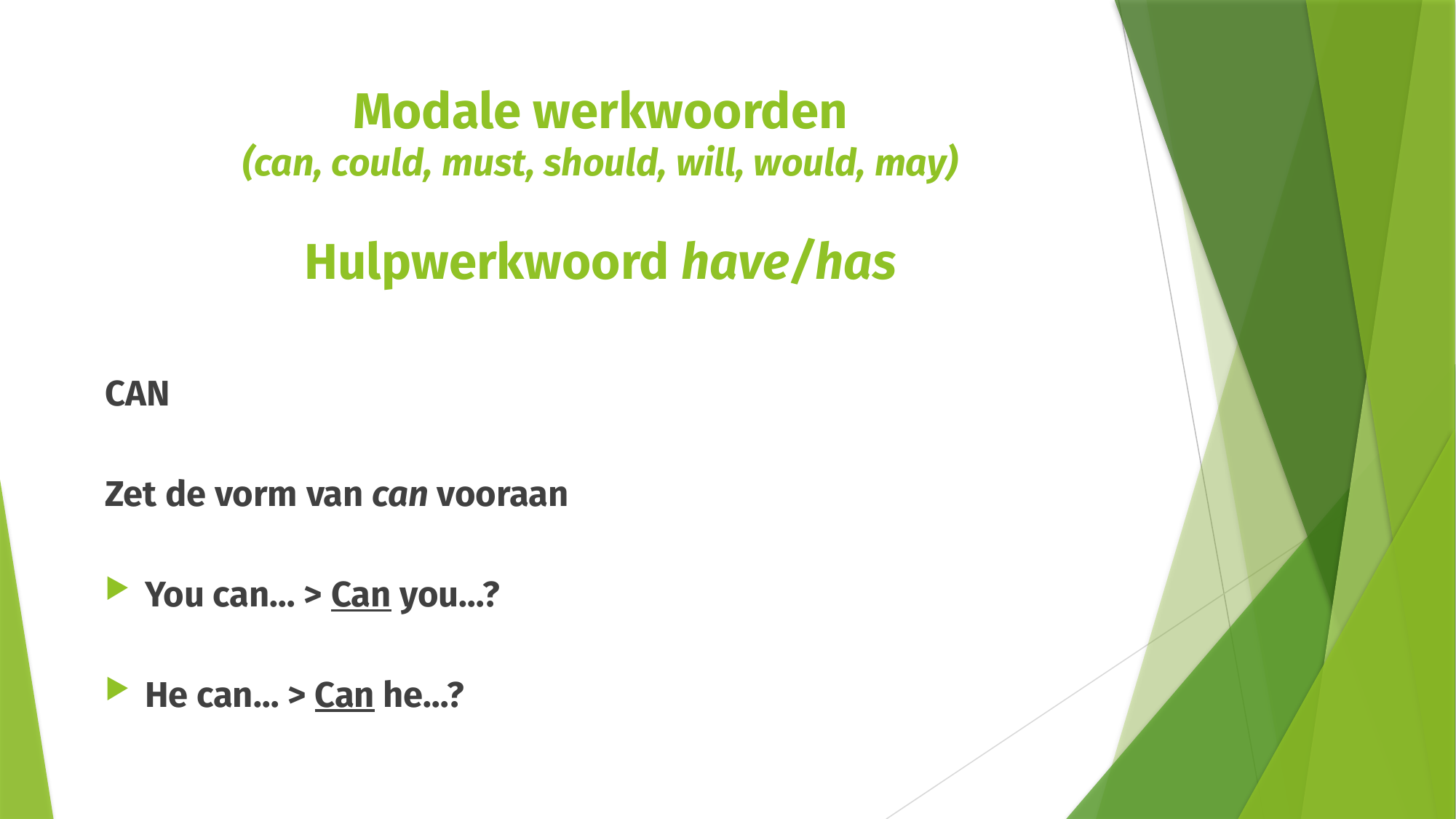

# Modale werkwoorden (can, could, must, should, will, would, may) Hulpwerkwoord have/has
CAN
Zet de vorm van can vooraan
You can… > Can you…?
He can… > Can he…?